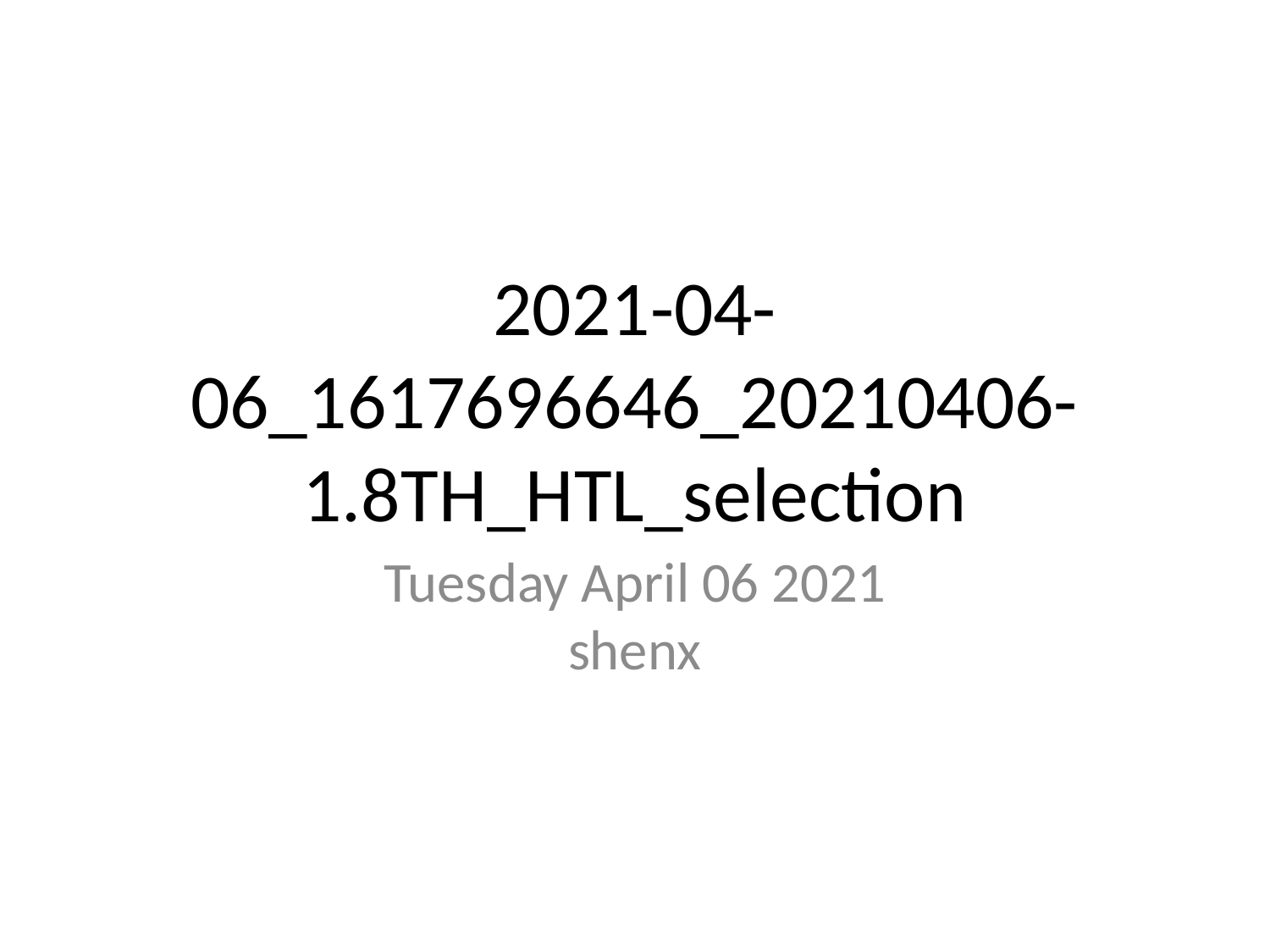

# 2021-04-06_1617696646_20210406-1.8TH_HTL_selection
Tuesday April 06 2021
shenx